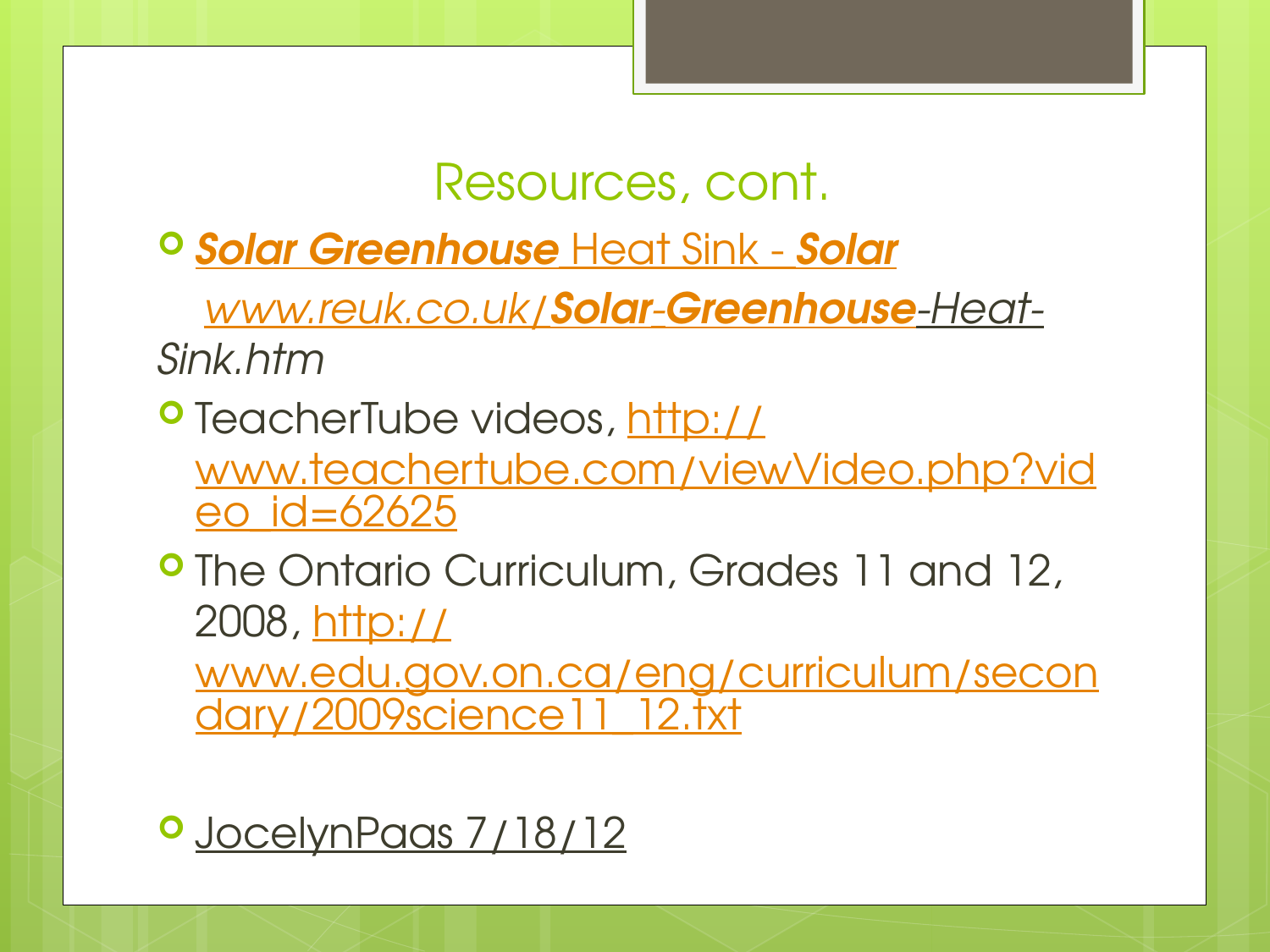

# Resources, cont.
Solar Greenhouse Heat Sink - Solar
    www.reuk.co.uk/Solar-Greenhouse-Heat- Sink.htm
TeacherTube videos, http://www.teachertube.com/viewVideo.php?video_id=62625
The Ontario Curriculum, Grades 11 and 12, 2008, http://www.edu.gov.on.ca/eng/curriculum/secondary/2009science11_12.txt

JocelynPaas 7/18/12